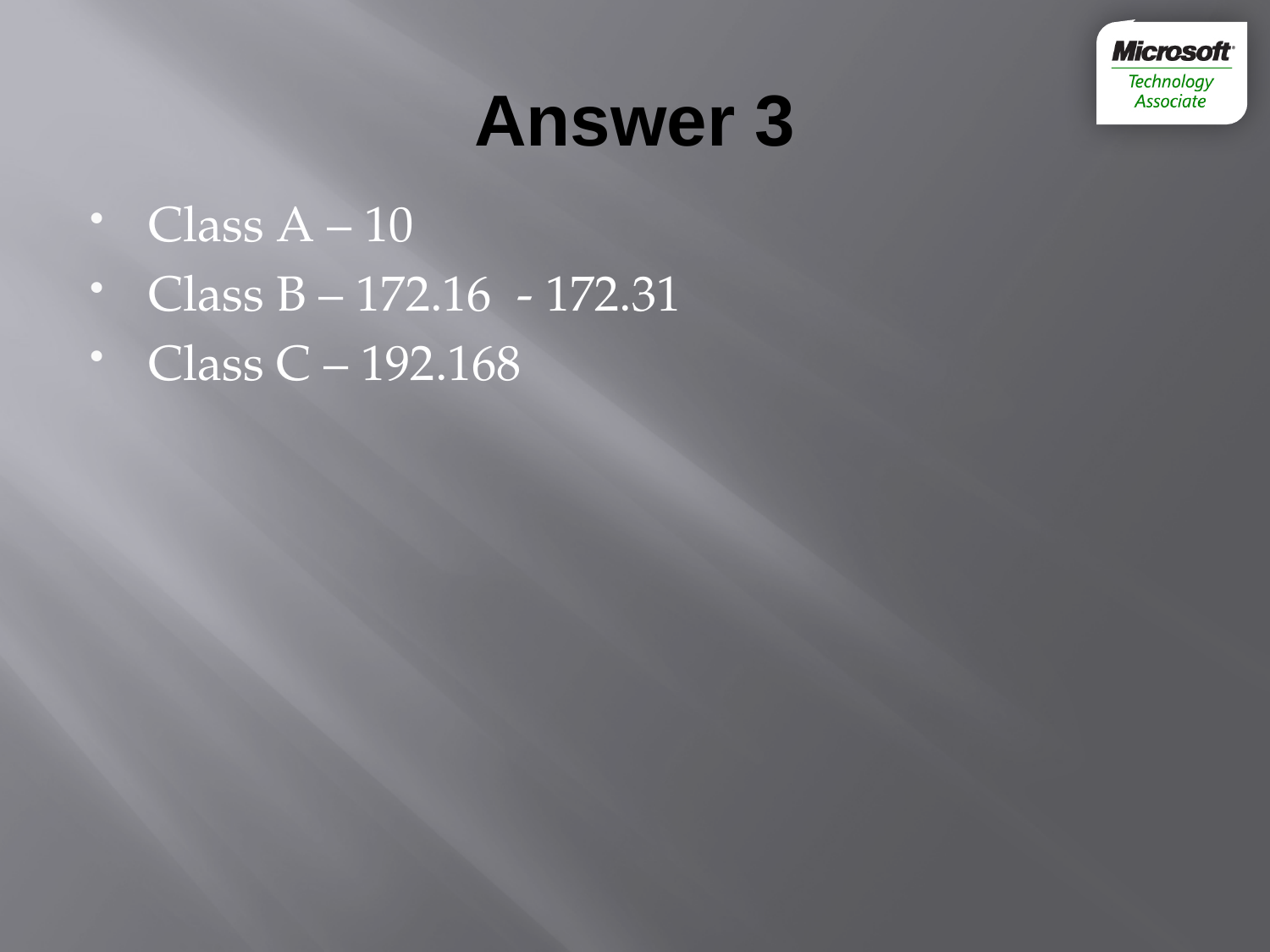

# Answer 3
Class A – 10
Class B – 172.16  - 172.31
Class C – 192.168